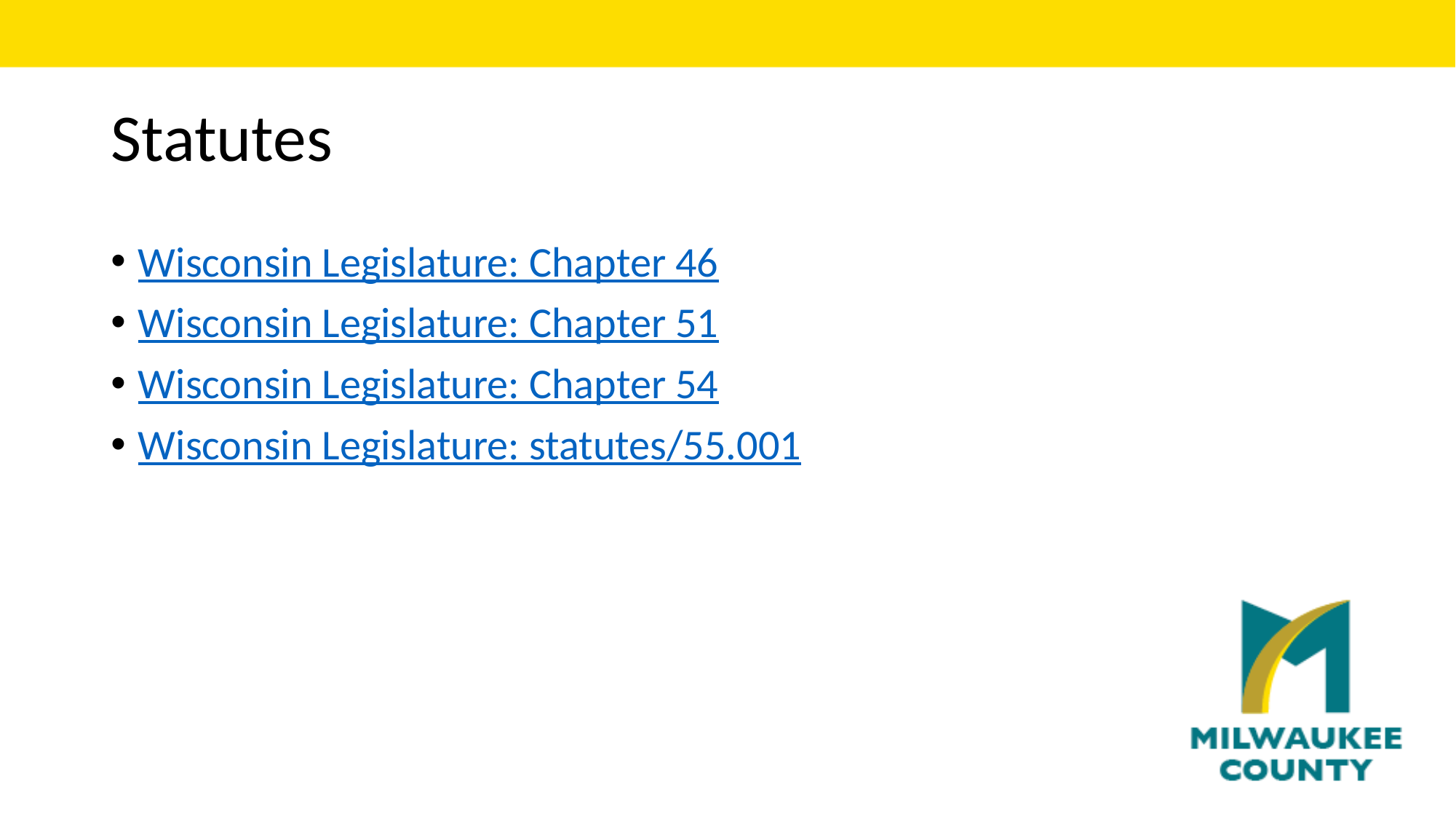

# Statutes
Wisconsin Legislature: Chapter 46
Wisconsin Legislature: Chapter 51
Wisconsin Legislature: Chapter 54
Wisconsin Legislature: statutes/55.001